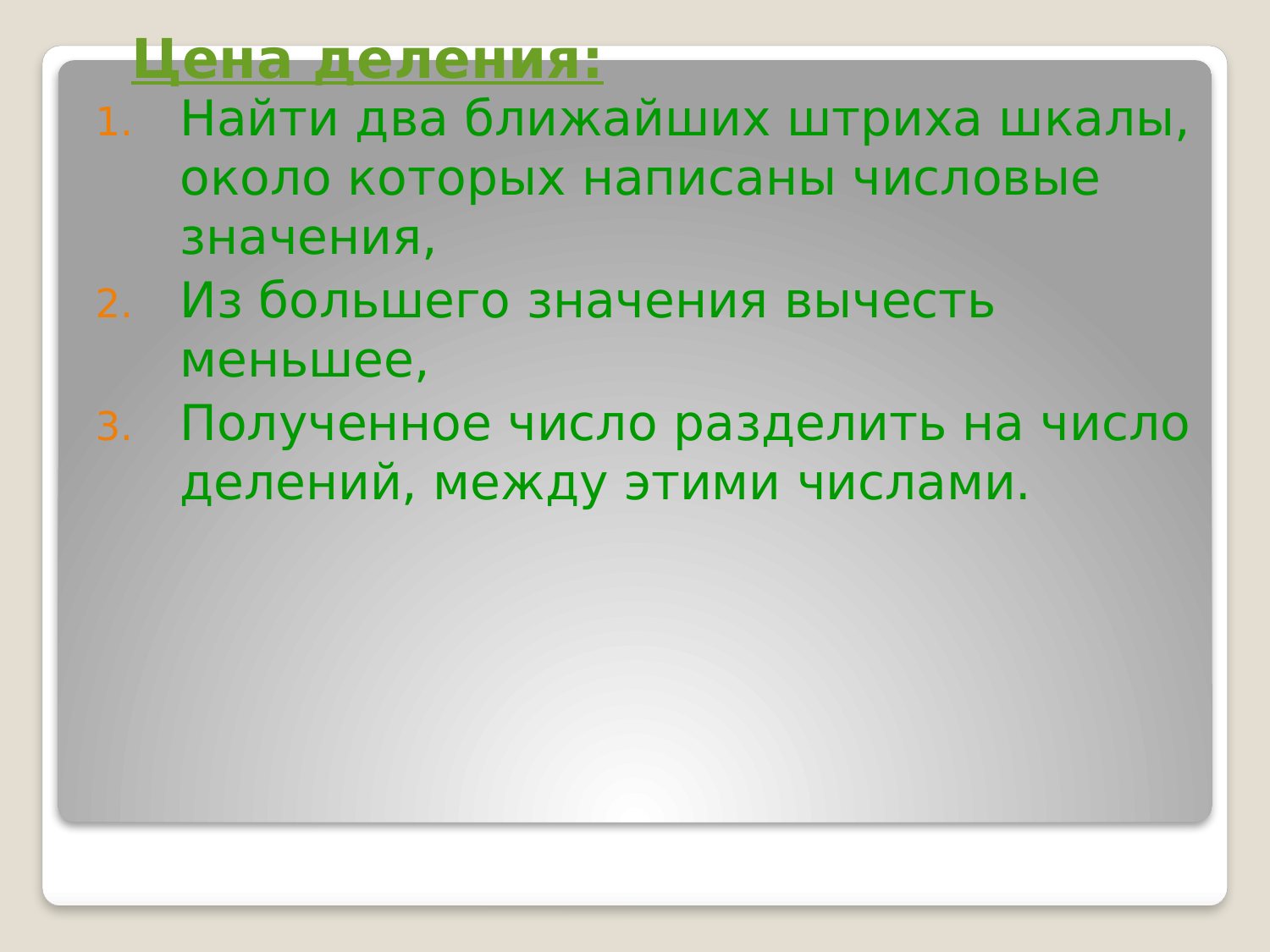

# Цена деления:
Найти два ближайших штриха шкалы, около которых написаны числовые значения,
Из большего значения вычесть меньшее,
Полученное число разделить на число делений, между этими числами.